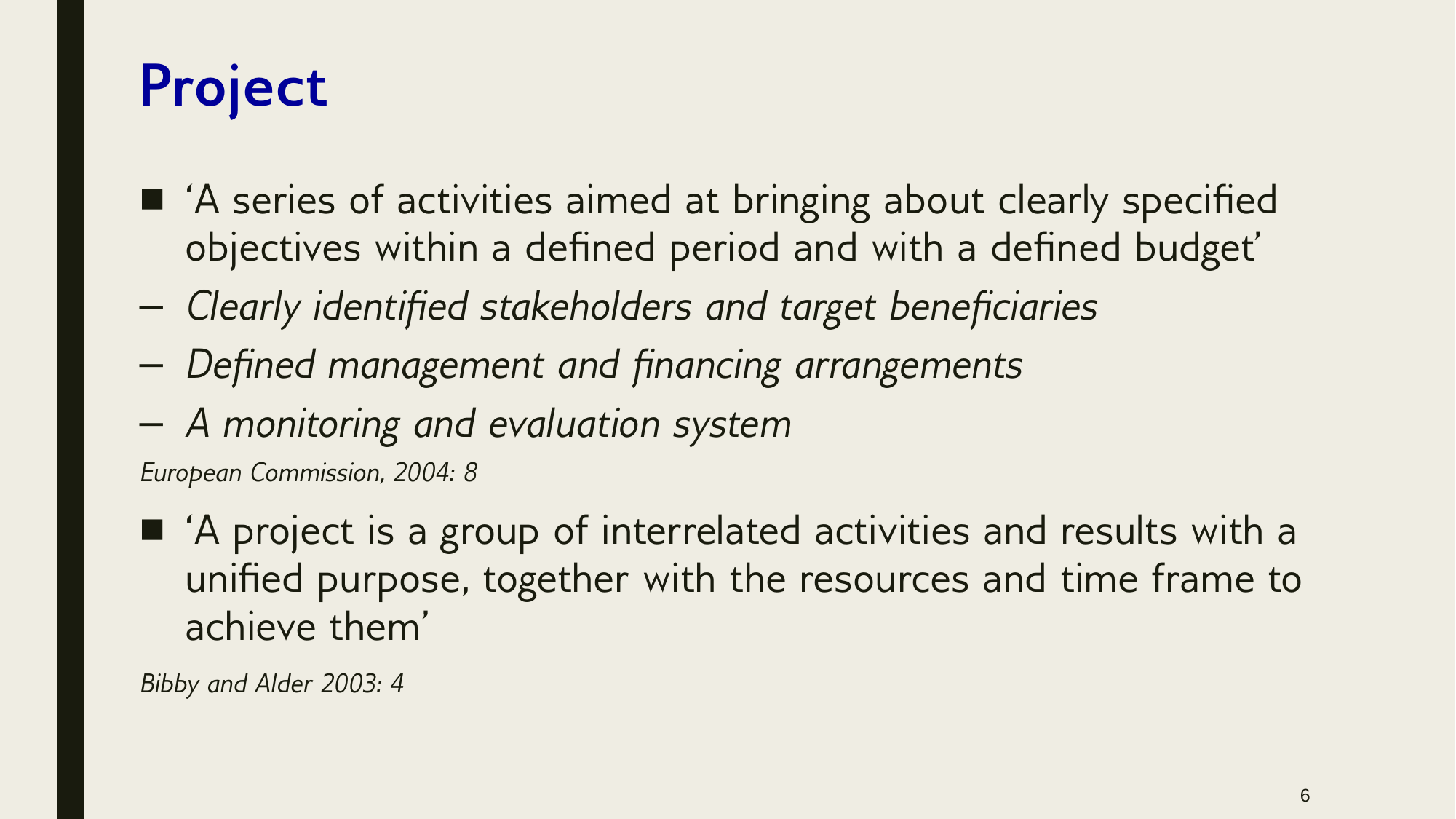

Project
‘A series of activities aimed at bringing about clearly specified objectives within a defined period and with a defined budget’
Clearly identified stakeholders and target beneficiaries
Defined management and financing arrangements
A monitoring and evaluation system
European Commission, 2004: 8
‘A project is a group of interrelated activities and results with a unified purpose, together with the resources and time frame to achieve them’
Bibby and Alder 2003: 4

6